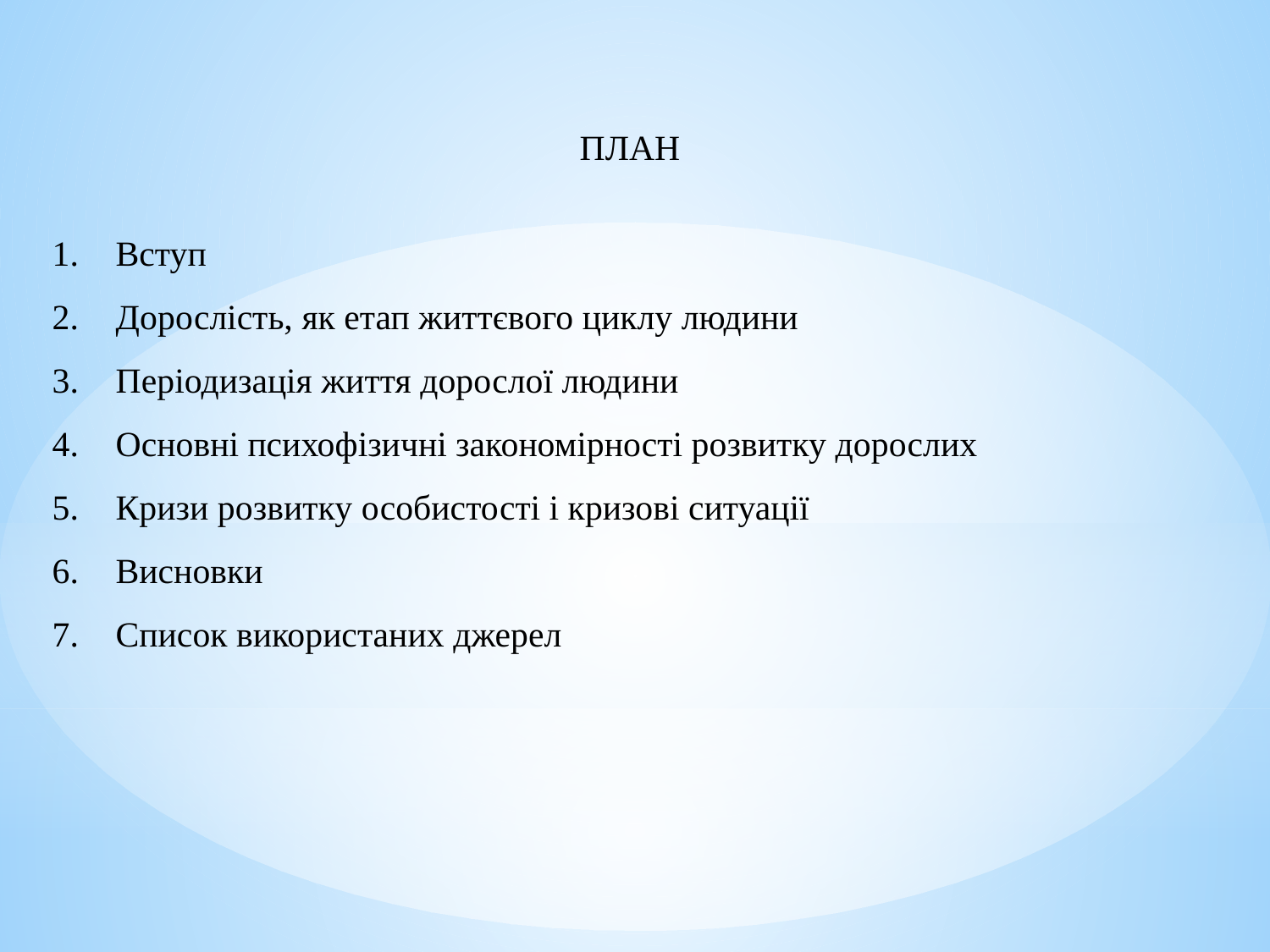

ПЛАН

Вступ
Дорослість, як етап життєвого циклу людини
Періодизація життя дорослої людини
Основні психофізичні закономірності розвитку дорослих
Кризи розвитку особистості і кризові ситуації
Висновки
Список використаних джерел